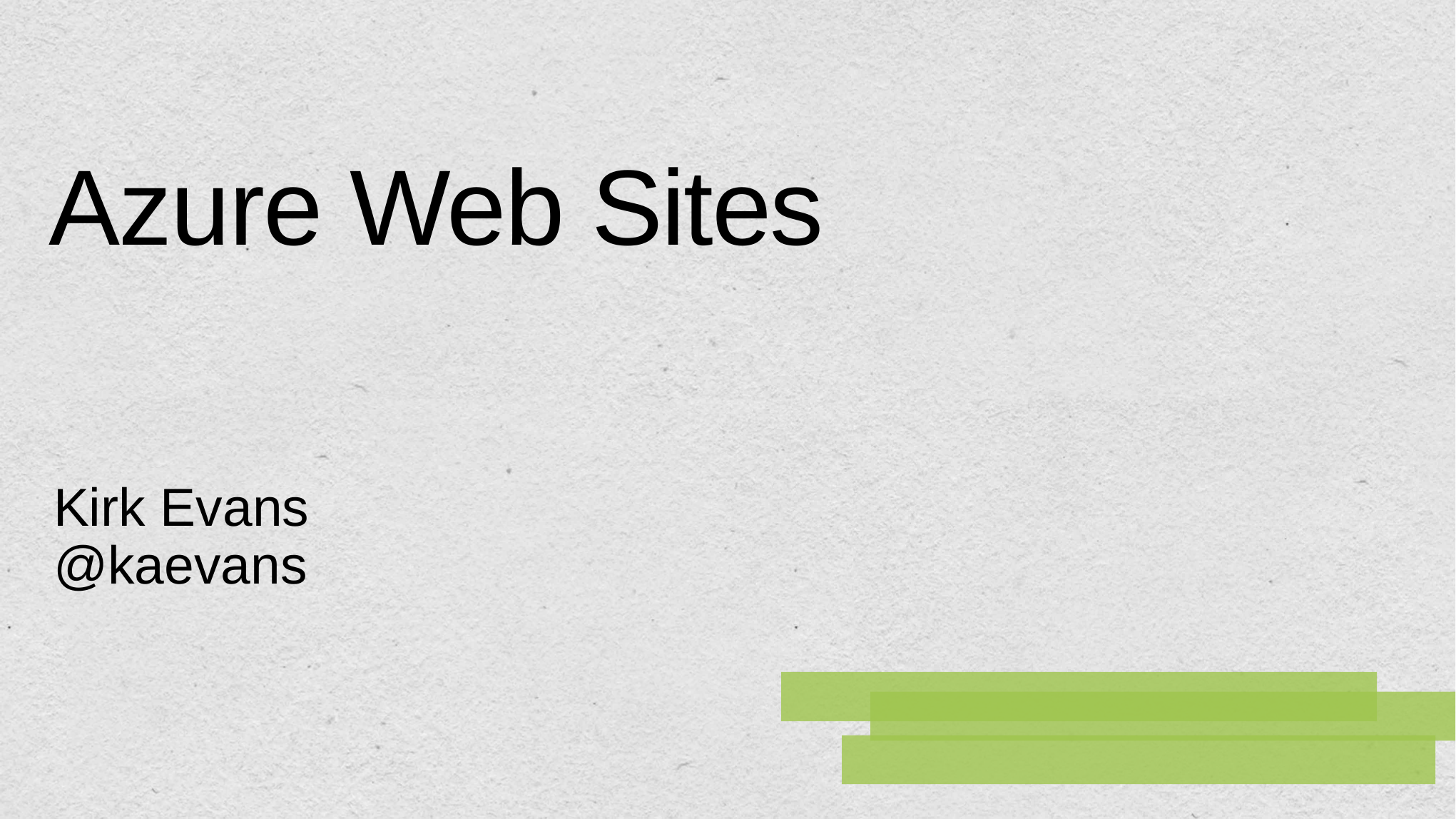

# Azure Web Sites
Kirk Evans
@kaevans